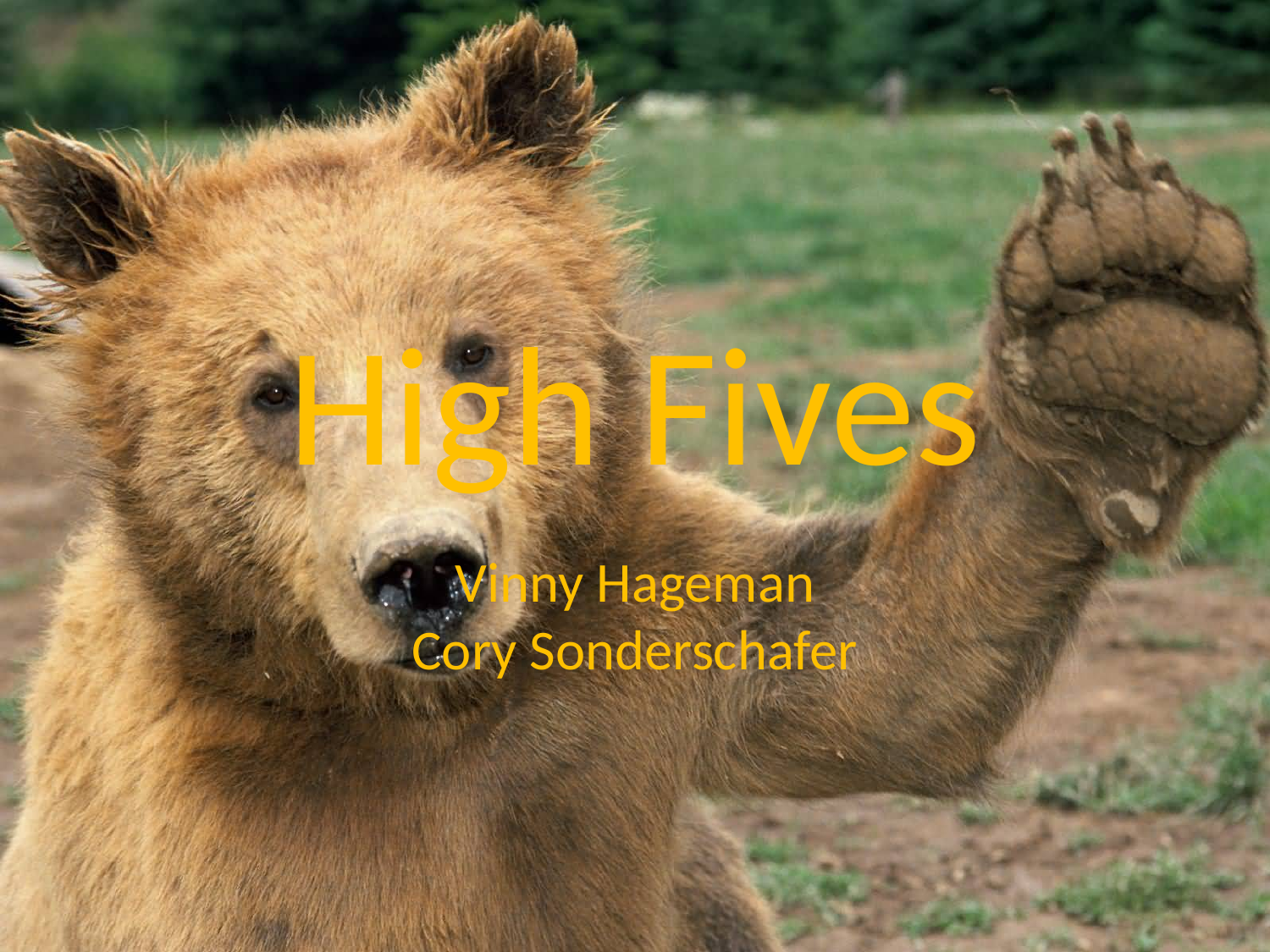

# High Fives
Vinny Hageman
Cory Sonderschafer